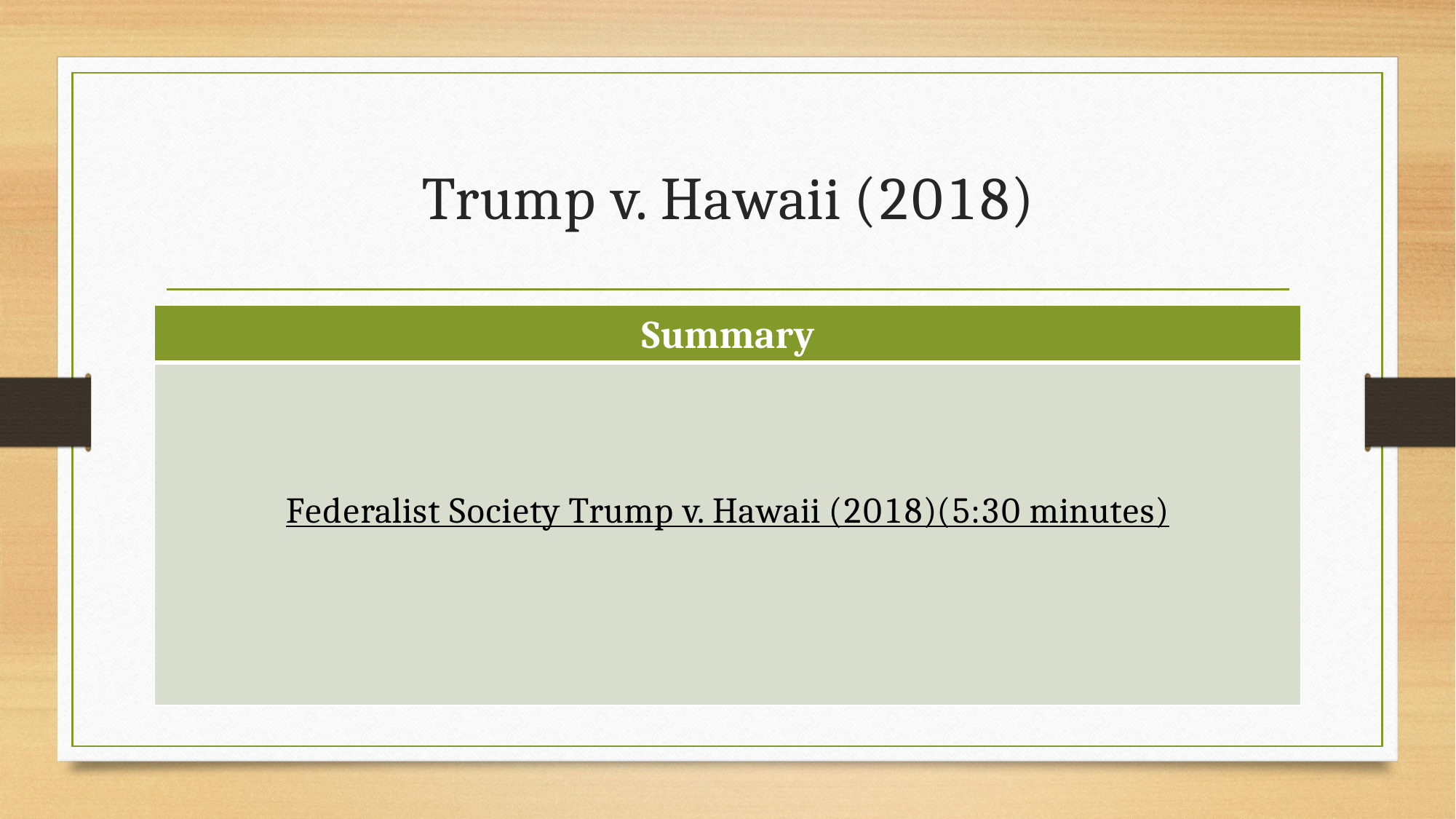

# Trump v. Hawaii (2018)
| Summary |
| --- |
| Federalist Society Trump v. Hawaii (2018)(5:30 minutes) |